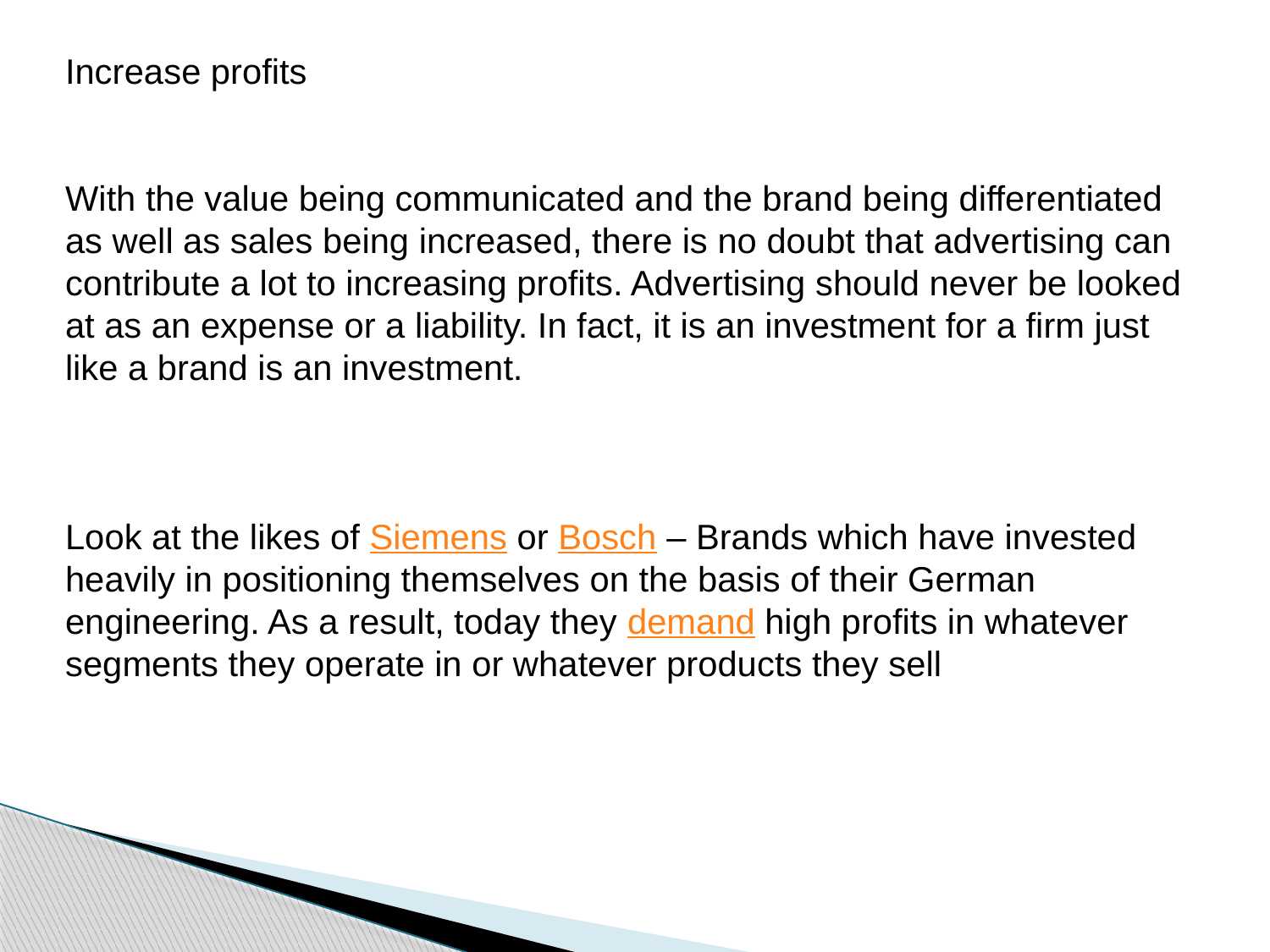

Increase profits

With the value being communicated and the brand being differentiated as well as sales being increased, there is no doubt that advertising can contribute a lot to increasing profits. Advertising should never be looked at as an expense or a liability. In fact, it is an investment for a firm just like a brand is an investment.

Look at the likes of Siemens or Bosch – Brands which have invested heavily in positioning themselves on the basis of their German engineering. As a result, today they demand high profits in whatever segments they operate in or whatever products they sell